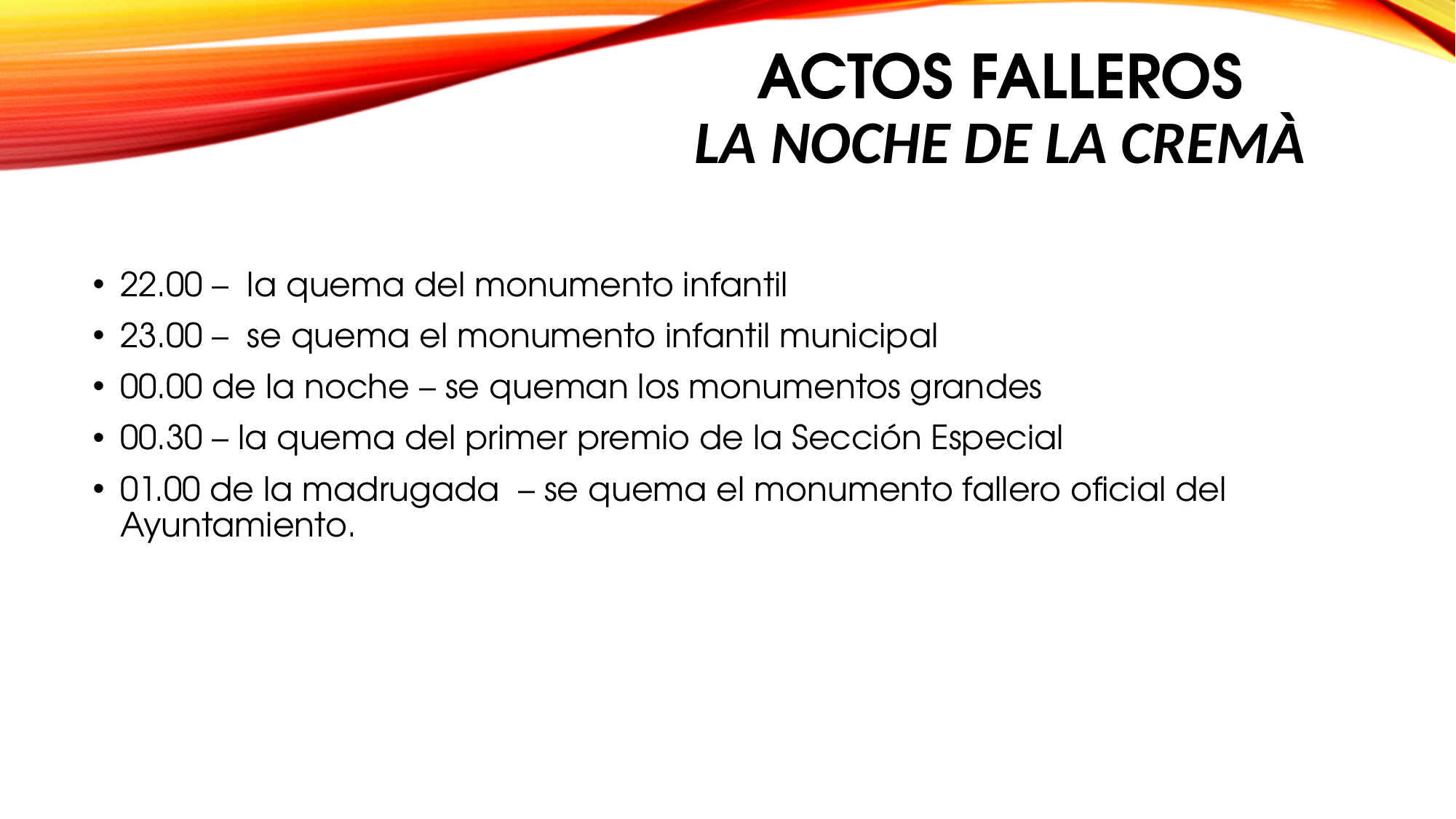

# Actos falleros La Noche de la Cremà
22.00 –  la quema del monumento infantil
23.00 –  se quema el monumento infantil municipal
00.00 de la noche – se queman los monumentos grandes
00.30 – la quema del primer premio de la Sección Especial
01.00 de la madrugada  – se quema el monumento fallero oficial del Ayuntamiento.